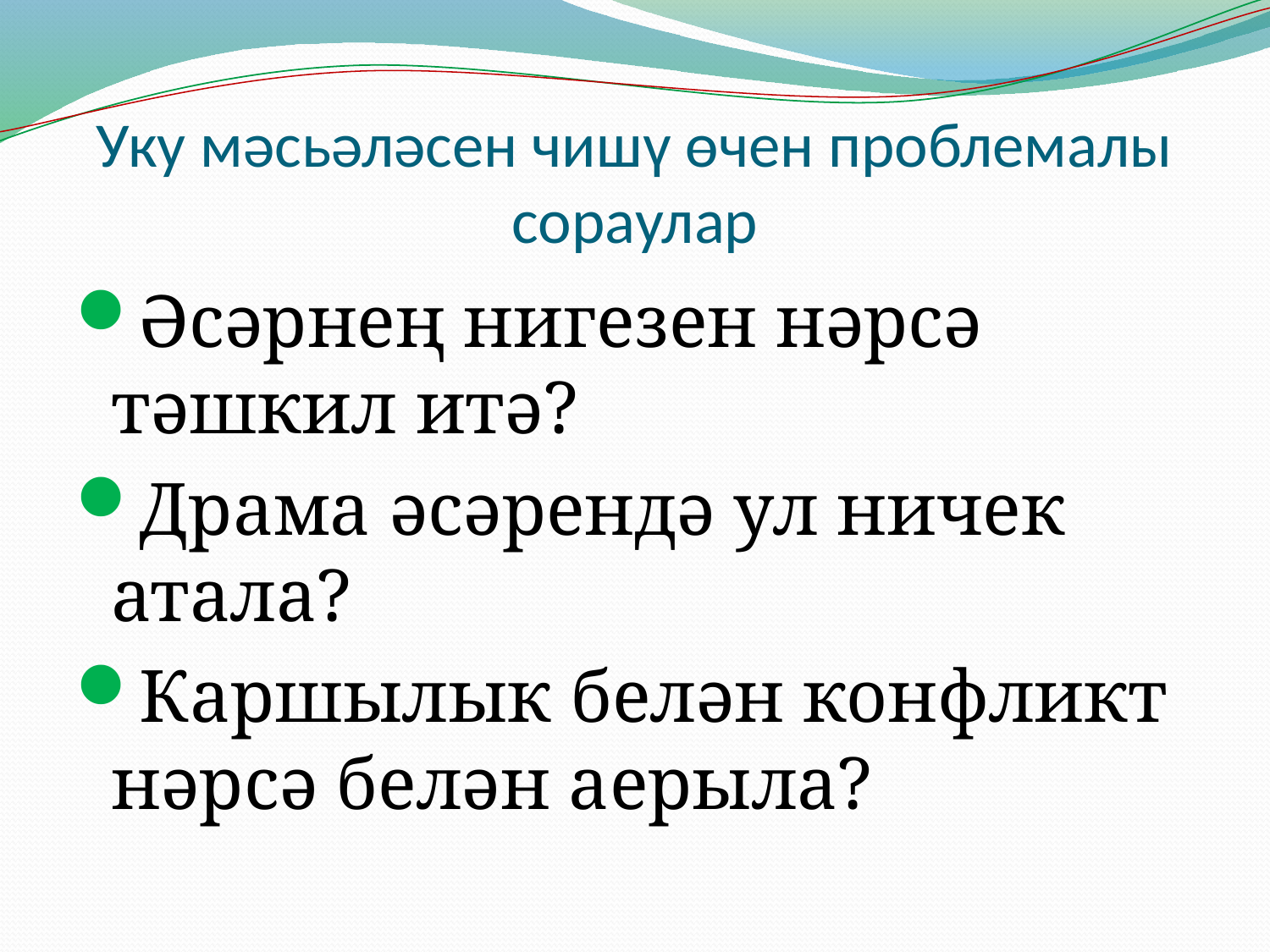

# Уку мәсьәләсен чишү өчен проблемалы сораулар
Әсәрнең нигезен нәрсә тәшкил итә?
Драма әсәрендә ул ничек атала?
Каршылык белән конфликт нәрсә белән аерыла?